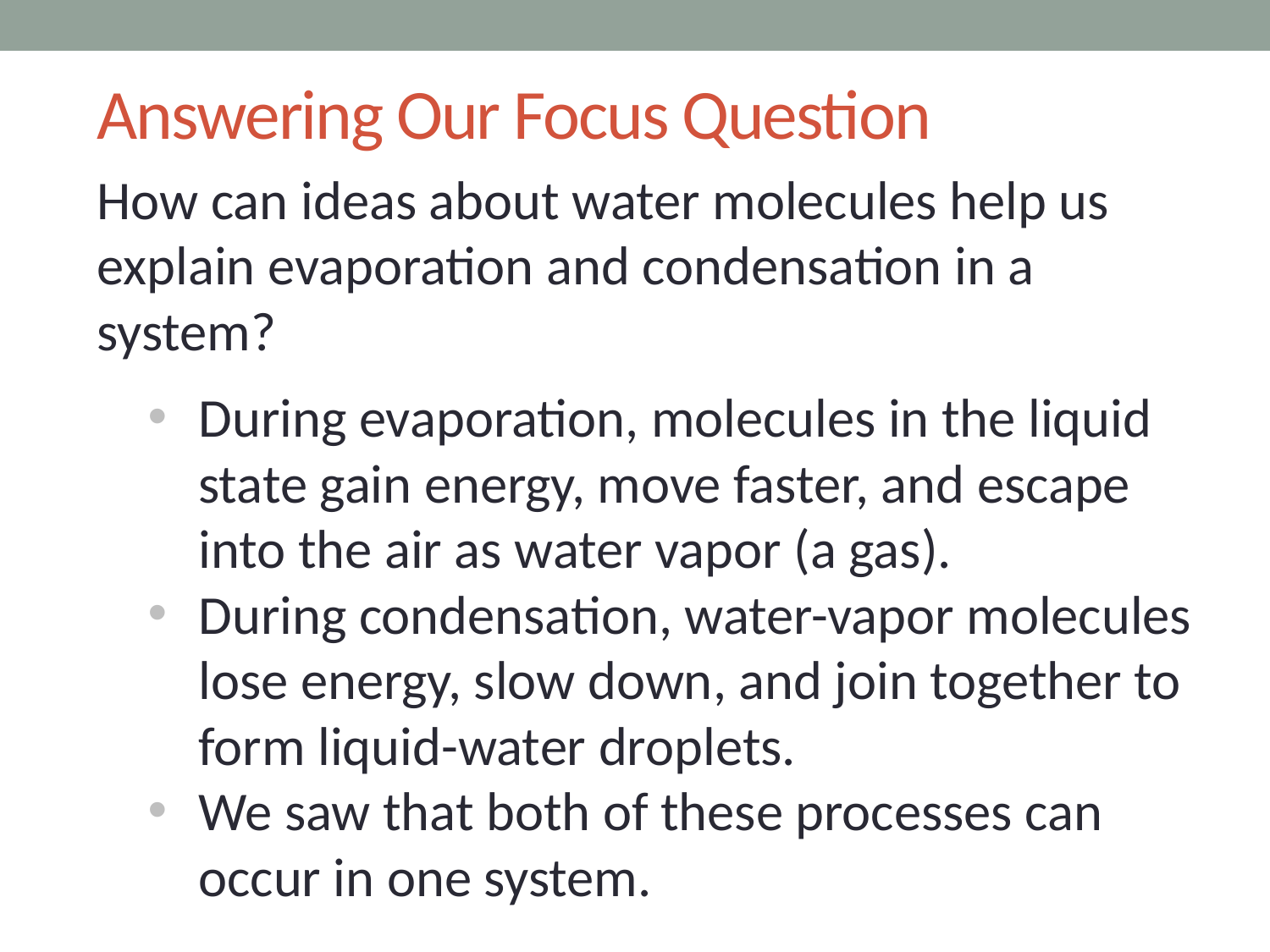

# Answering Our Focus Question
How can ideas about water molecules help us explain evaporation and condensation in a system?
During evaporation, molecules in the liquid state gain energy, move faster, and escape into the air as water vapor (a gas).
During condensation, water-vapor molecules lose energy, slow down, and join together to form liquid-water droplets.
We saw that both of these processes can occur in one system.